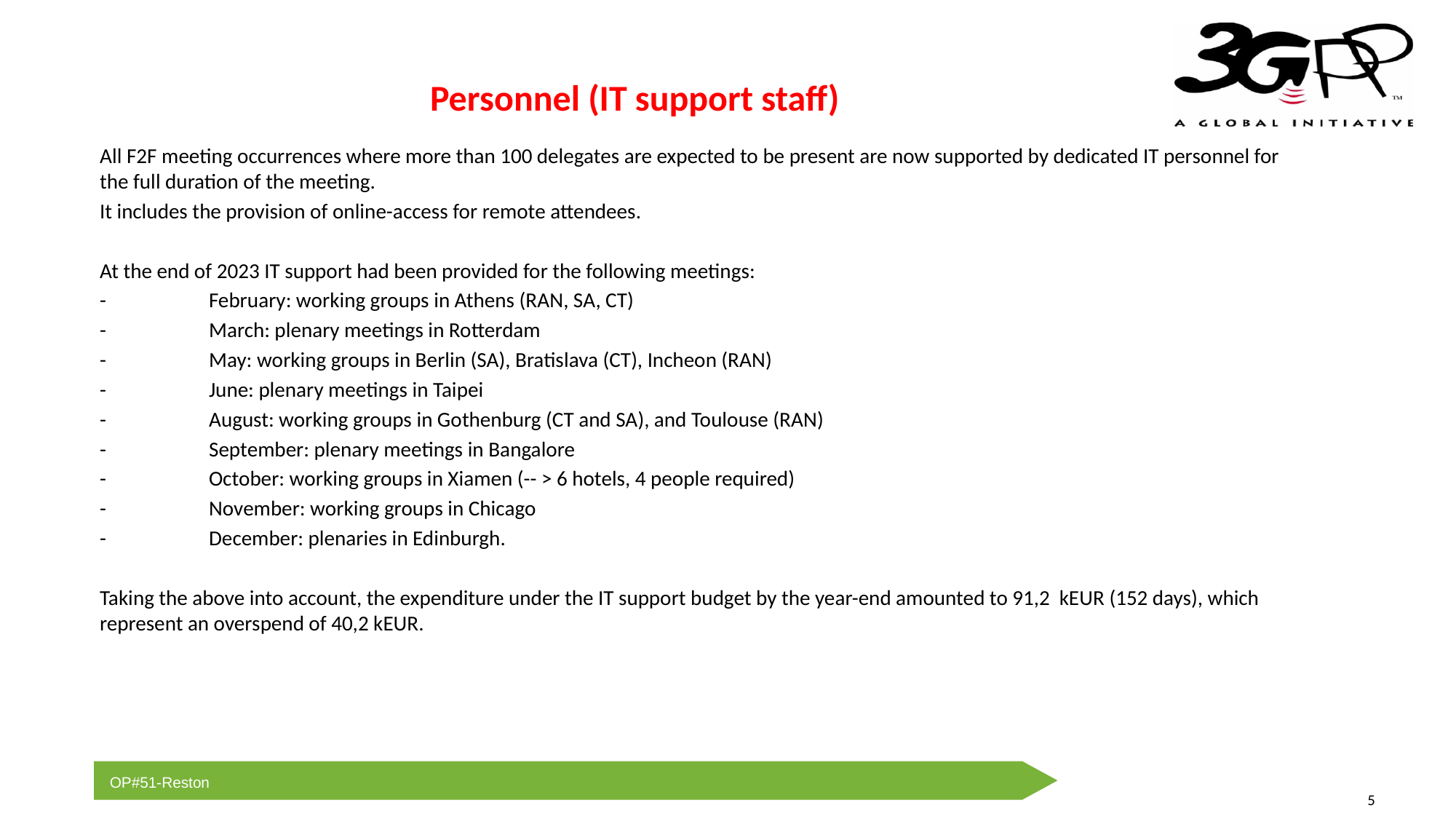

# Personnel (IT support staff)
All F2F meeting occurrences where more than 100 delegates are expected to be present are now supported by dedicated IT personnel for the full duration of the meeting.
It includes the provision of online-access for remote attendees.

At the end of 2023 IT support had been provided for the following meetings:
-	February: working groups in Athens (RAN, SA, CT)
-	March: plenary meetings in Rotterdam
-	May: working groups in Berlin (SA), Bratislava (CT), Incheon (RAN)
-	June: plenary meetings in Taipei
-	August: working groups in Gothenburg (CT and SA), and Toulouse (RAN)
-	September: plenary meetings in Bangalore
-	October: working groups in Xiamen (-- > 6 hotels, 4 people required)
-	November: working groups in Chicago
-	December: plenaries in Edinburgh.

Taking the above into account, the expenditure under the IT support budget by the year-end amounted to 91,2  kEUR (152 days), which represent an overspend of 40,2 kEUR.